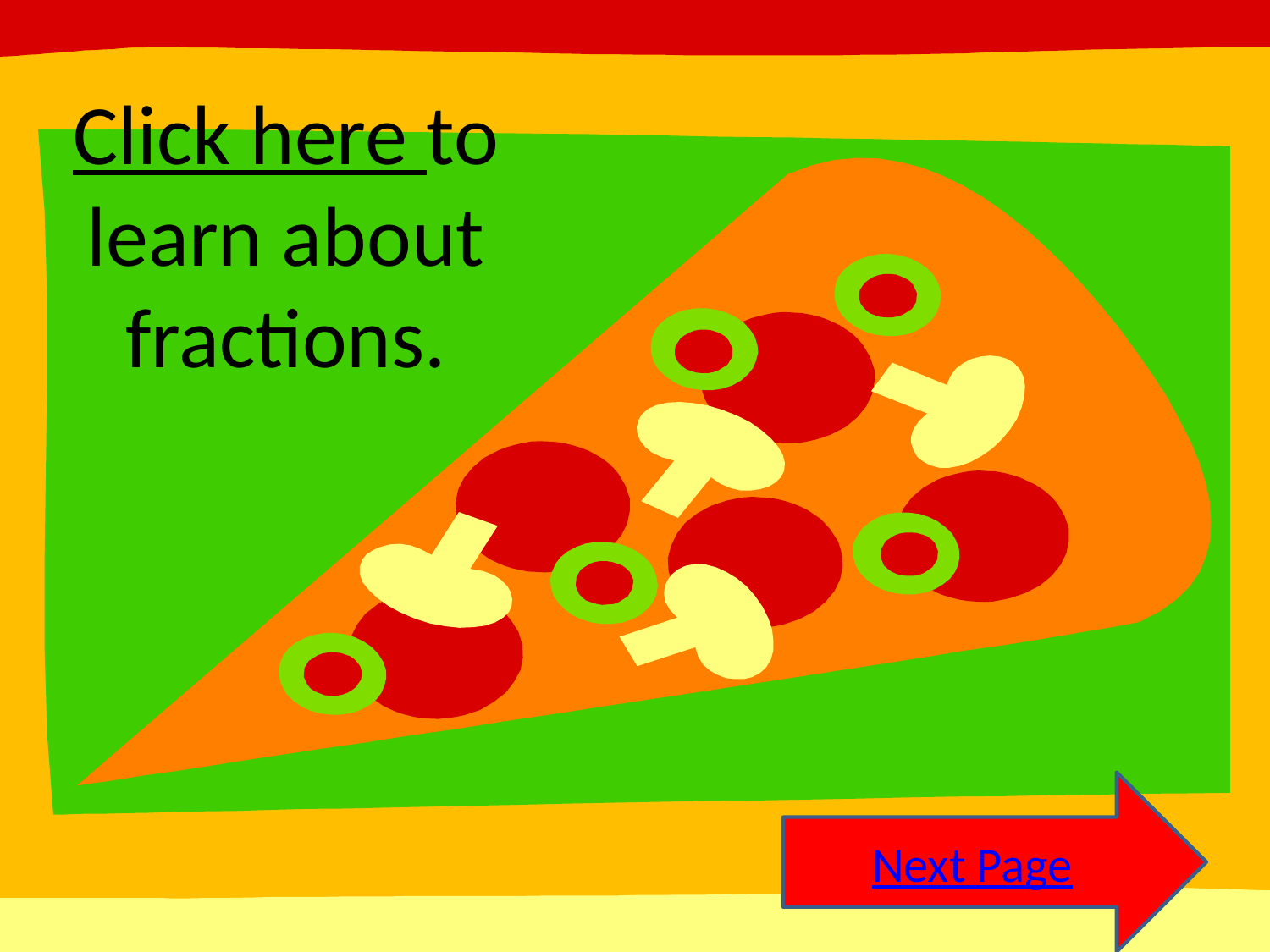

Click here to learn about fractions.

Next Page